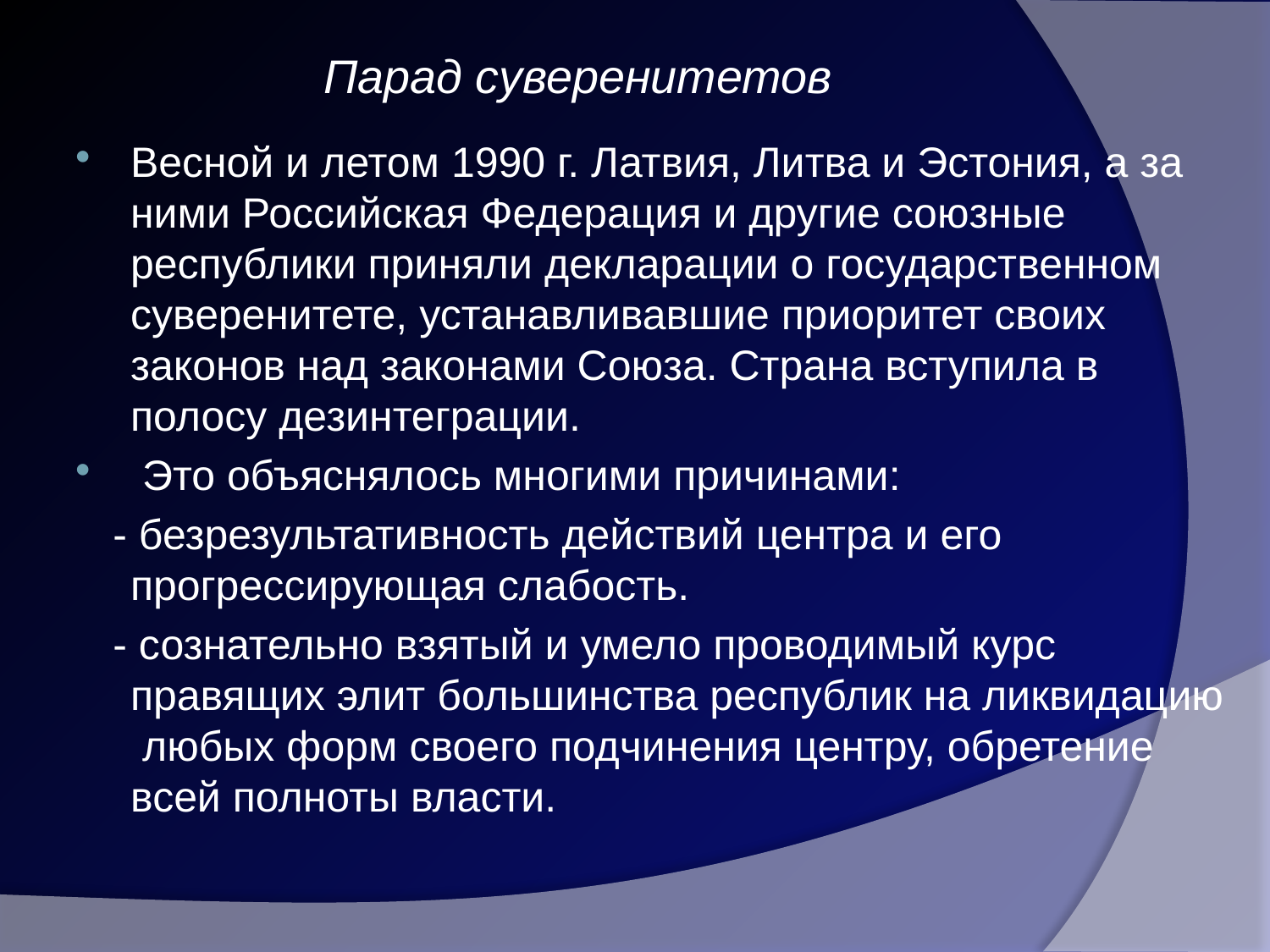

# Парад суверенитетов
Весной и летом 1990 г. Латвия, Литва и Эстония, а за ними Российская Федерация и другие союзные республики приняли декларации о государственном суверенитете, устанавливавшие приоритет своих законов над законами Союза. Страна вступила в полосу дезинтеграции.
 Это объяснялось многими причинами:
   - безрезультативность действий центра и его прогрессирующая слабость.
   - сознательно взятый и умело проводимый курс правящих элит большинства республик на ликвидацию  любых форм своего подчинения центру, обретение всей полноты власти.